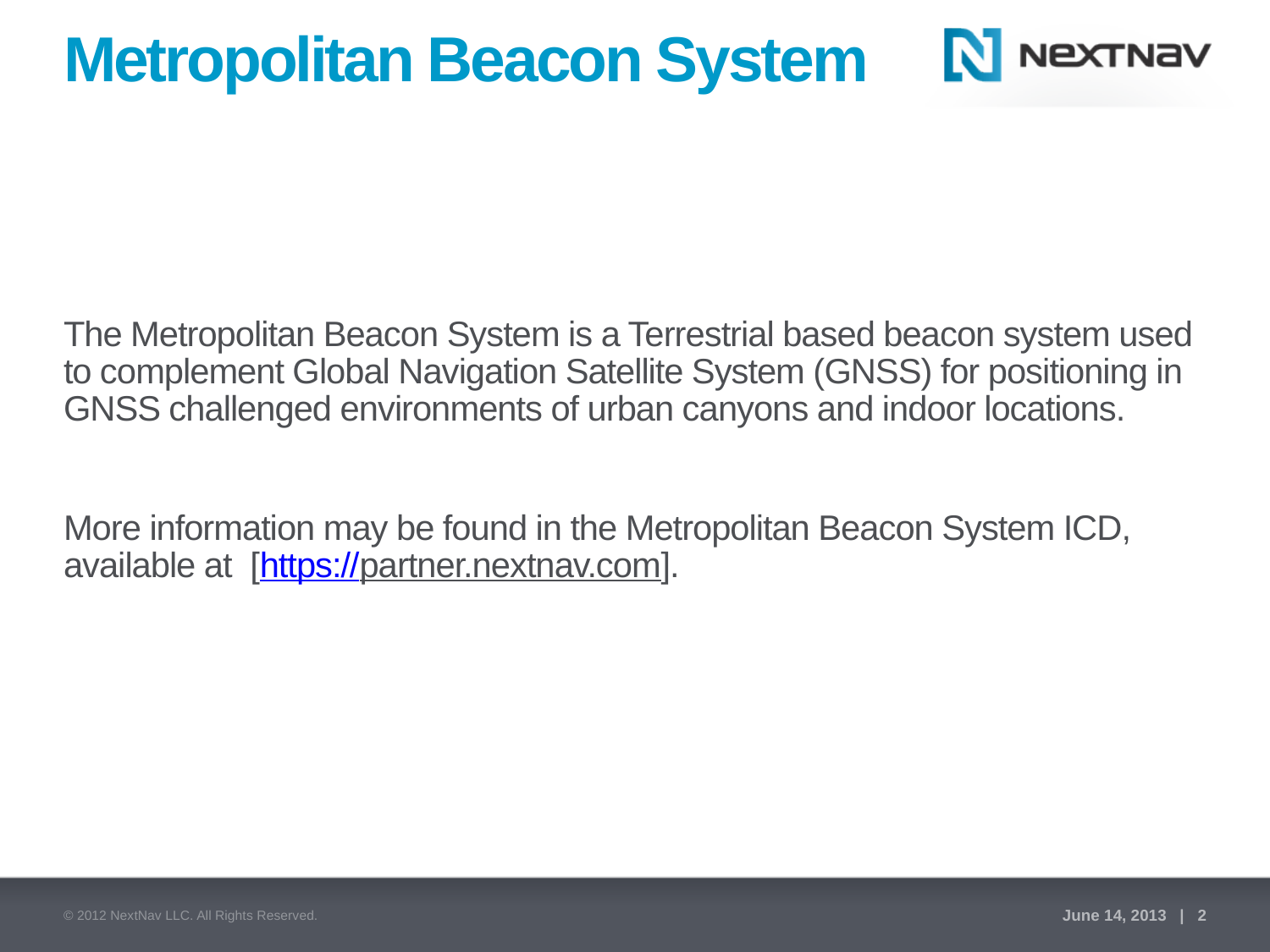

# Metropolitan Beacon System

The Metropolitan Beacon System is a Terrestrial based beacon system used to complement Global Navigation Satellite System (GNSS) for positioning in GNSS challenged environments of urban canyons and indoor locations.

More information may be found in the Metropolitan Beacon System ICD, available at  [https://partner.nextnav.com].
© 2012 NextNav LLC. All Rights Reserved.
June 14, 2013   |   2